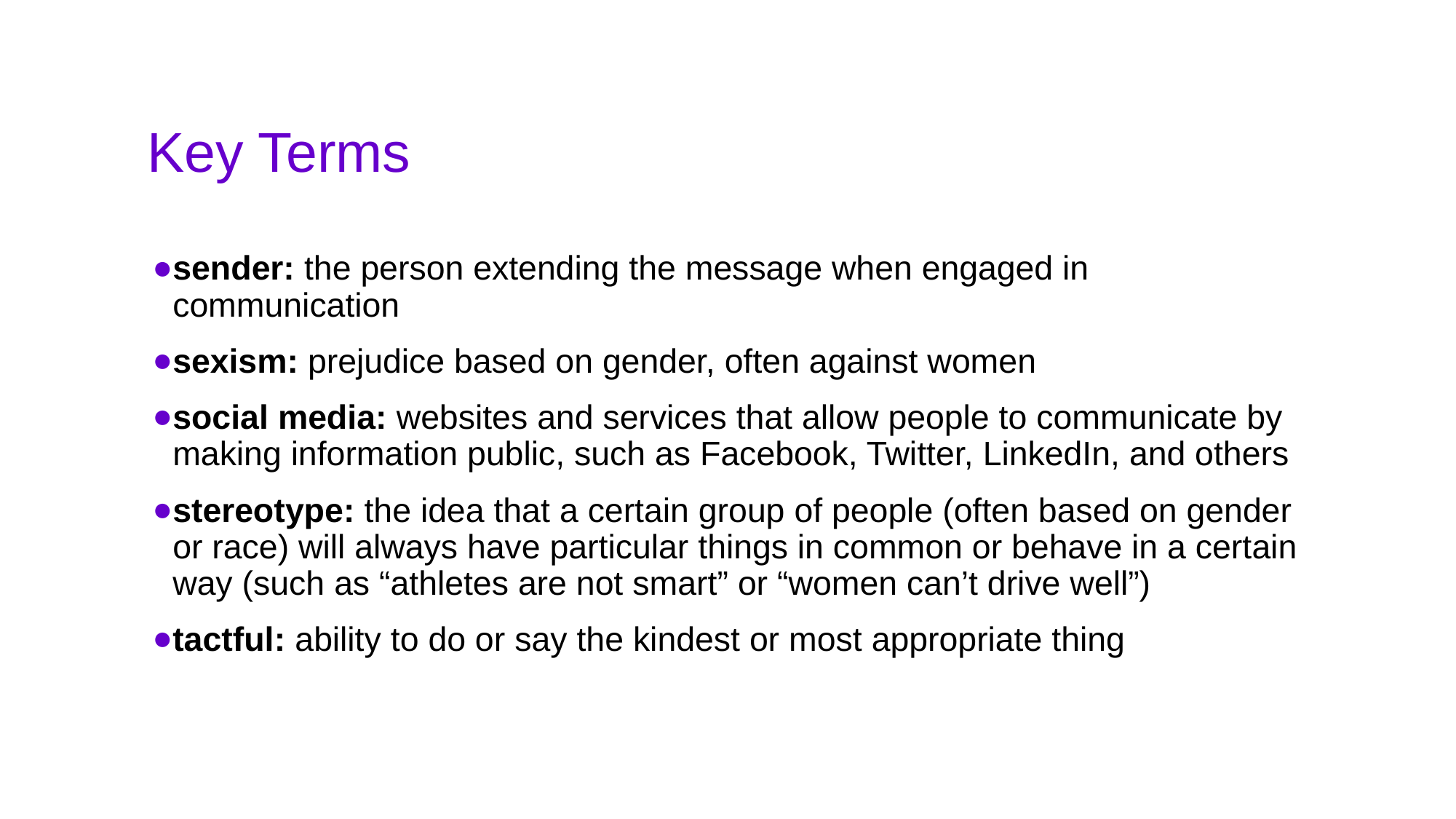

# Key Terms
sender: the person extending the message when engaged in communication
sexism: prejudice based on gender, often against women
social media: websites and services that allow people to communicate by making information public, such as Facebook, Twitter, LinkedIn, and others
stereotype: the idea that a certain group of people (often based on gender or race) will always have particular things in common or behave in a certain way (such as “athletes are not smart” or “women can’t drive well”)
tactful: ability to do or say the kindest or most appropriate thing